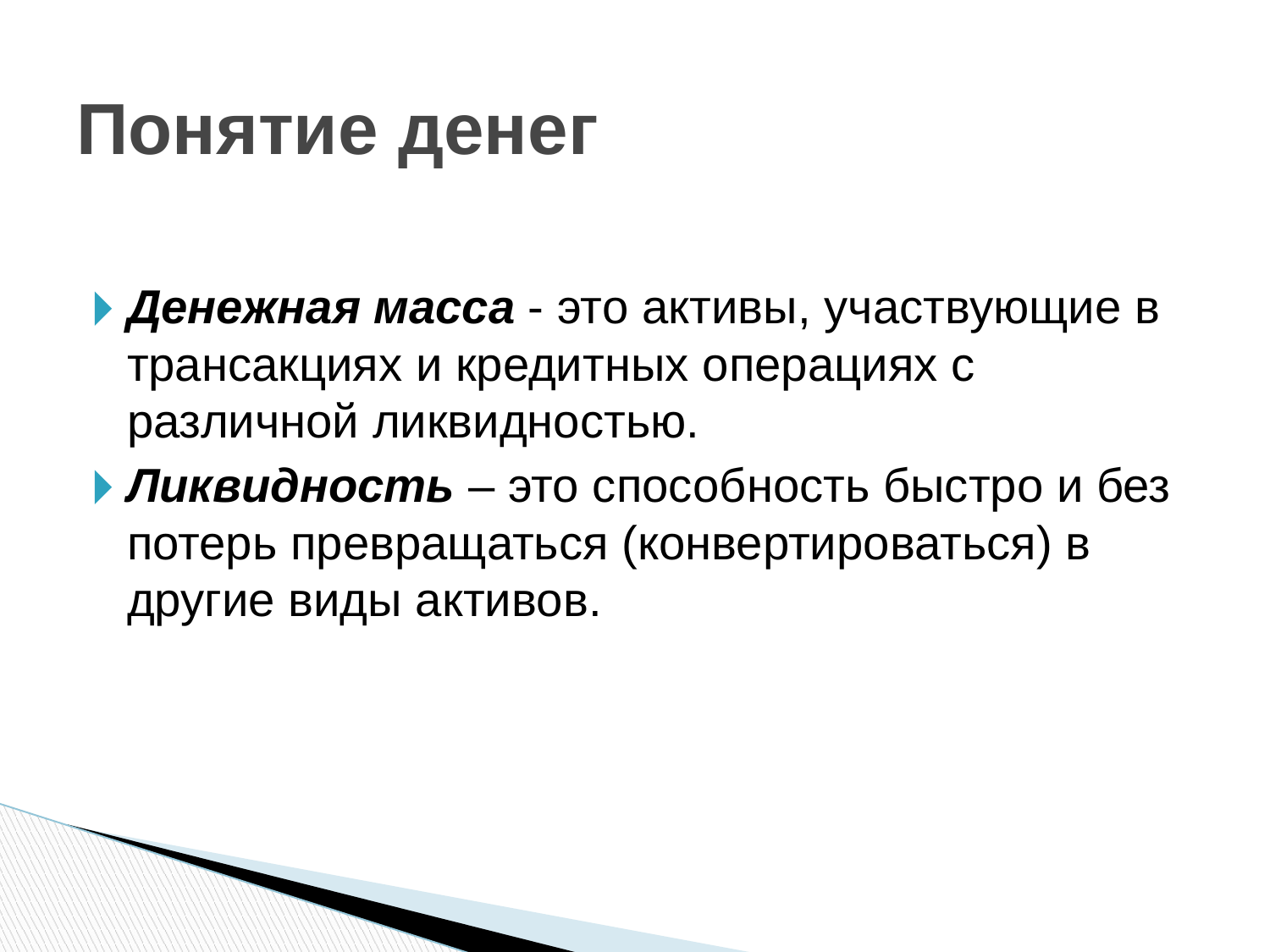

# Понятие денег

Денежная масса - это активы, участвующие в трансакциях и кредитных операциях с различной ликвидностью.
Ликвидность – это способность быстро и без потерь превращаться (конвертироваться) в другие виды активов.